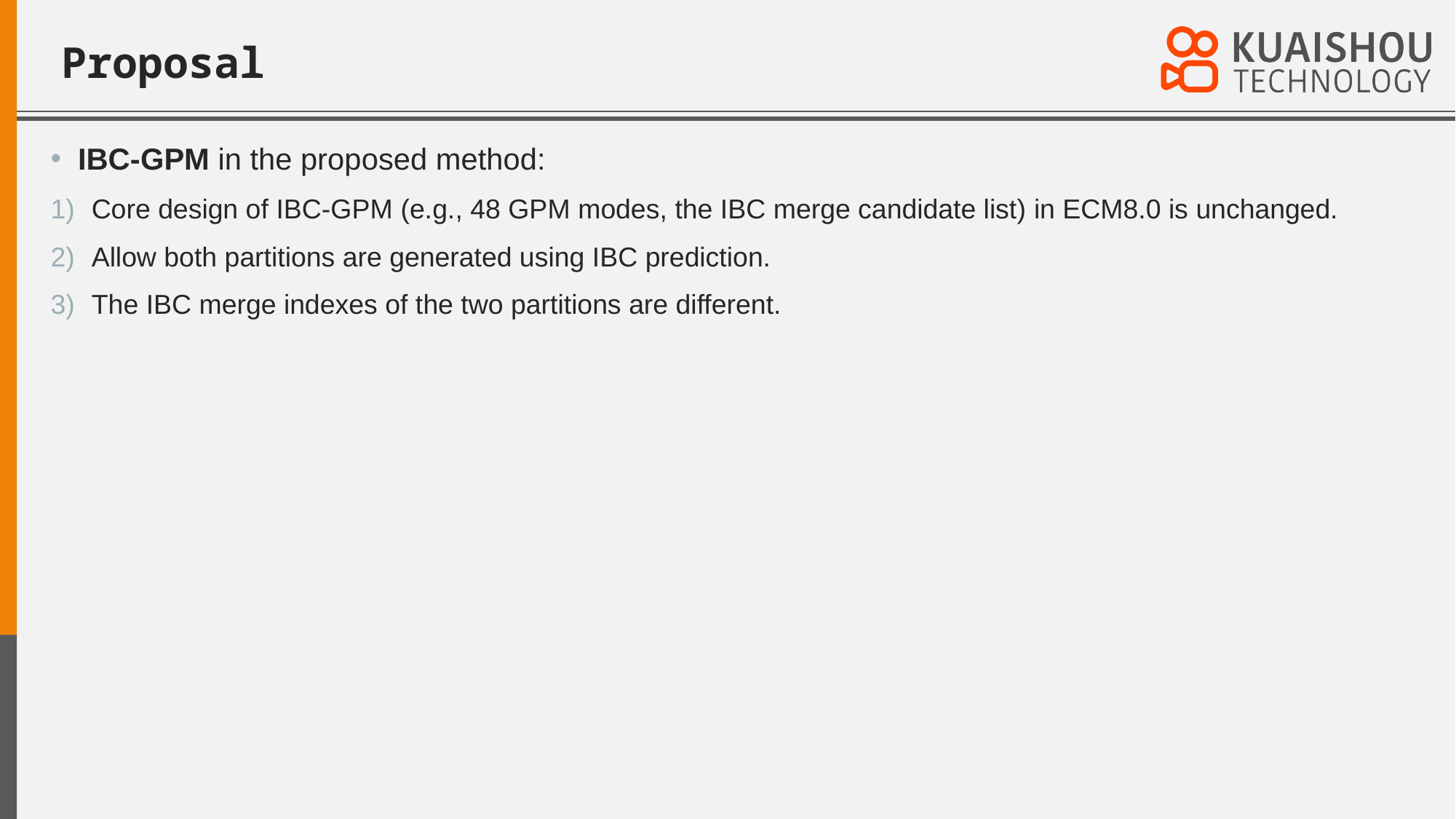

# Proposal
IBC-GPM in the proposed method:
Core design of IBC-GPM (e.g., 48 GPM modes, the IBC merge candidate list) in ECM8.0 is unchanged.
Allow both partitions are generated using IBC prediction.
The IBC merge indexes of the two partitions are different.